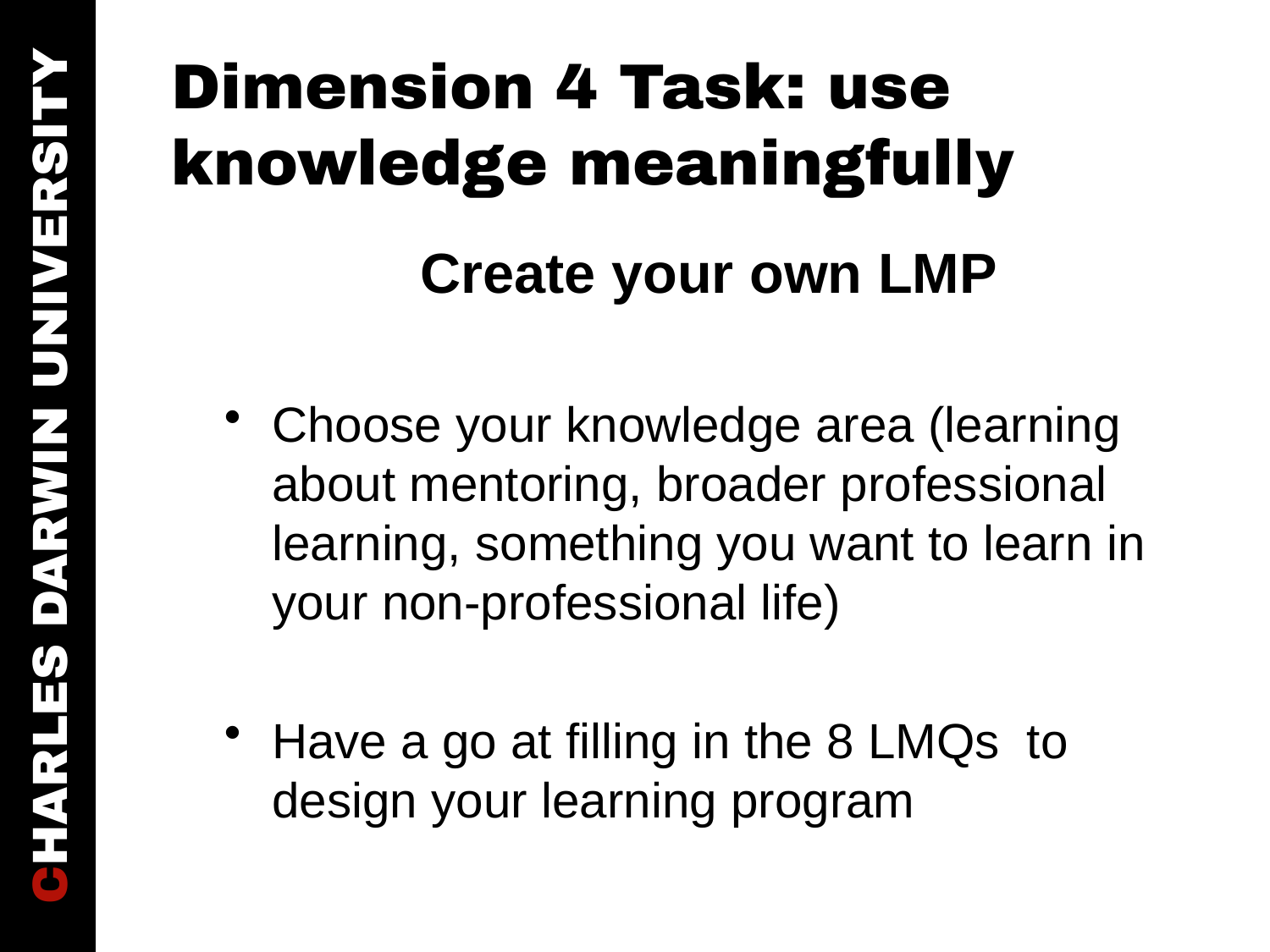

# Dimension 4 Task: use knowledge meaningfully
Create your own LMP

Choose your knowledge area (learning about mentoring, broader professional learning, something you want to learn in your non-professional life)

Have a go at filling in the 8 LMQs  to design your learning program